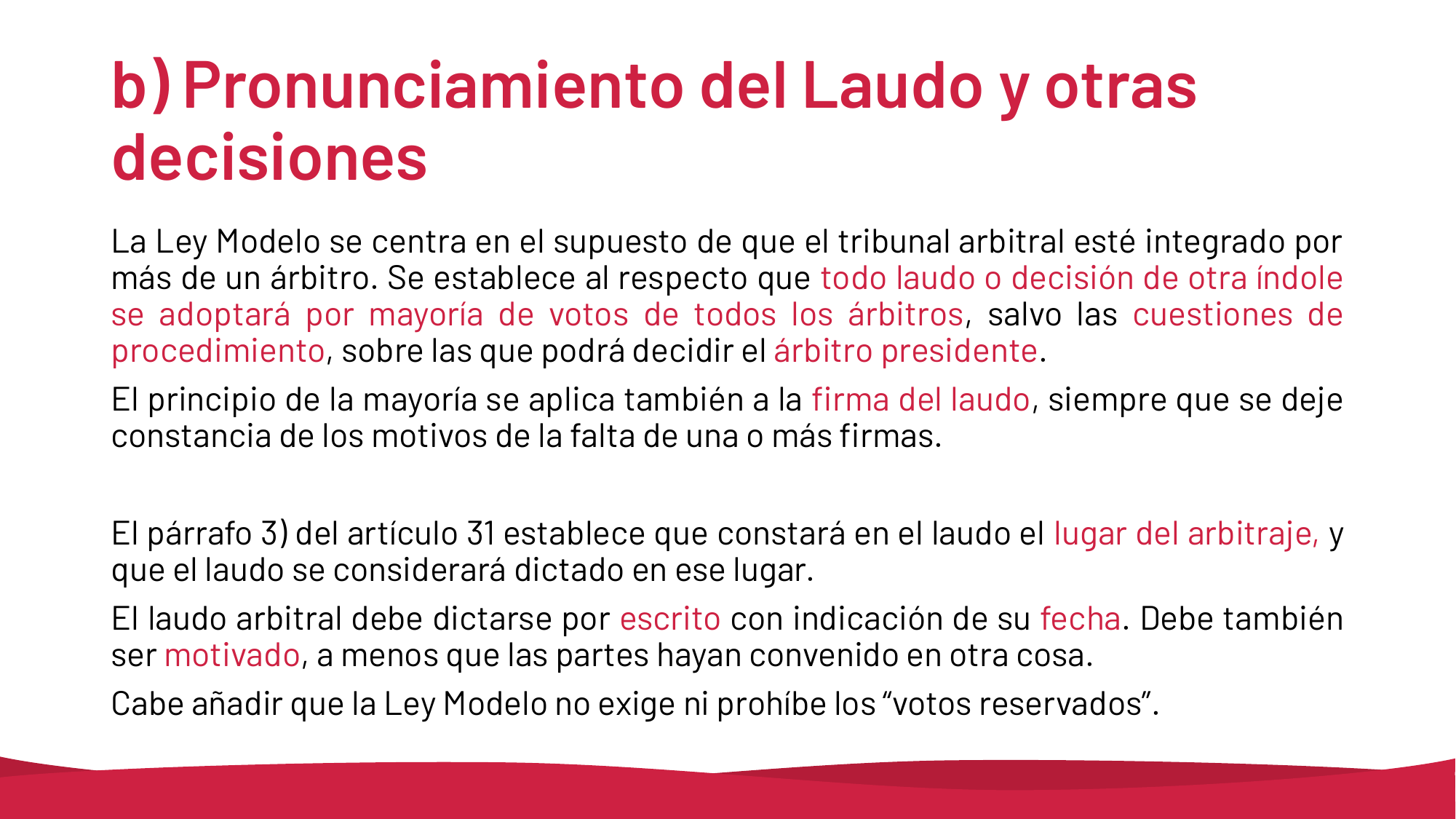

# b) Pronunciamiento del Laudo y otras decisiones
La Ley Modelo se centra en el supuesto de que el tribunal arbitral esté integrado por más de un árbitro. Se establece al respecto que todo laudo o decisión de otra índole se adoptará por mayoría de votos de todos los árbitros, salvo las cuestiones de procedimiento, sobre las que podrá decidir el árbitro presidente.
El principio de la mayoría se aplica también a la firma del laudo, siempre que se deje constancia de los motivos de la falta de una o más firmas.

El párrafo 3) del artículo 31 establece que constará en el laudo el lugar del arbitraje, y que el laudo se considerará dictado en ese lugar.
El laudo arbitral debe dictarse por escrito con indicación de su fecha. Debe también ser motivado, a menos que las partes hayan convenido en otra cosa.
Cabe añadir que la Ley Modelo no exige ni prohíbe los “votos reservados”.